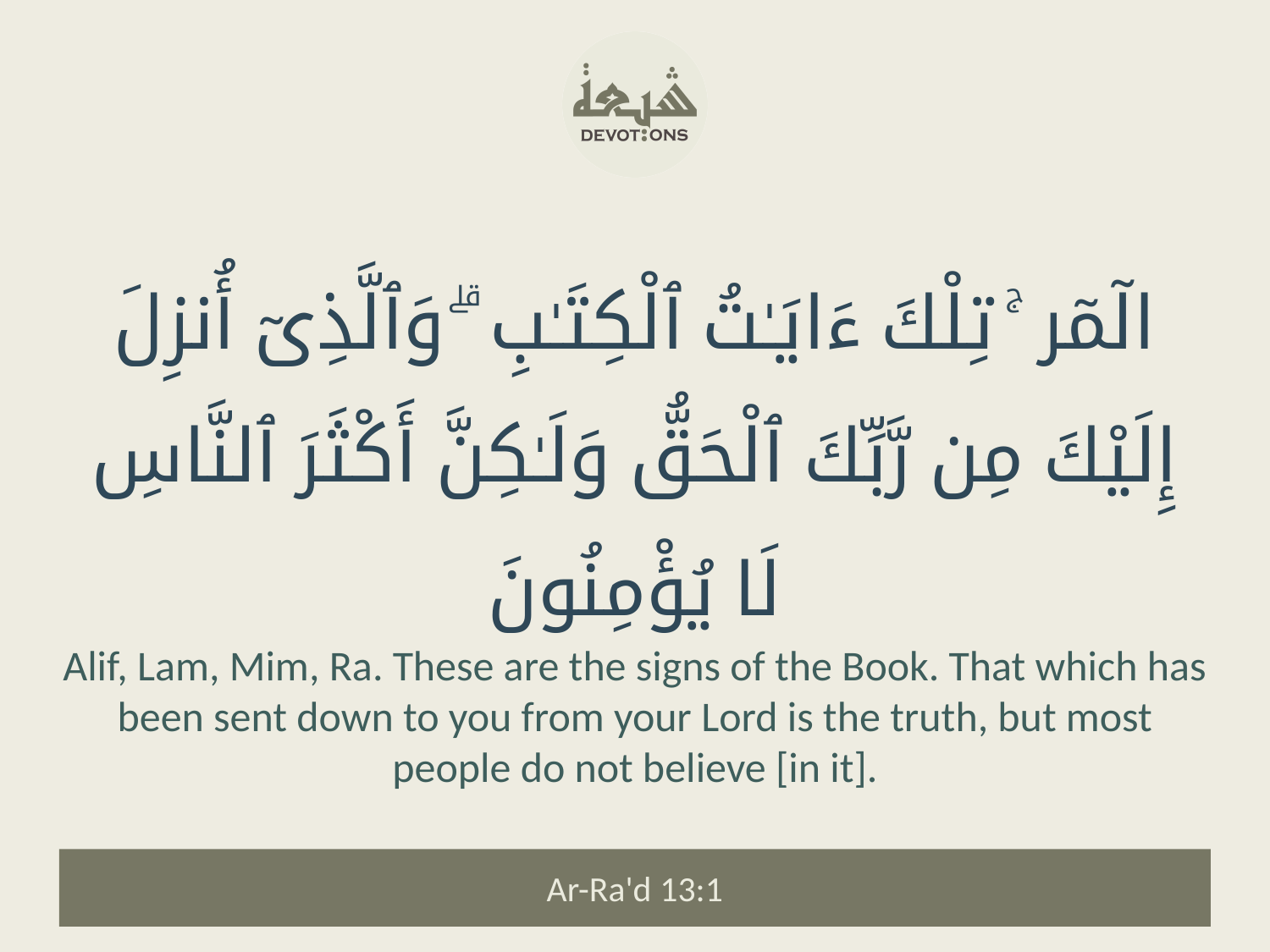

الٓمٓر ۚ تِلْكَ ءَايَـٰتُ ٱلْكِتَـٰبِ ۗ وَٱلَّذِىٓ أُنزِلَ إِلَيْكَ مِن رَّبِّكَ ٱلْحَقُّ وَلَـٰكِنَّ أَكْثَرَ ٱلنَّاسِ لَا يُؤْمِنُونَ
Alif, Lam, Mim, Ra. These are the signs of the Book. That which has been sent down to you from your Lord is the truth, but most people do not believe [in it].
Ar-Ra'd 13:1